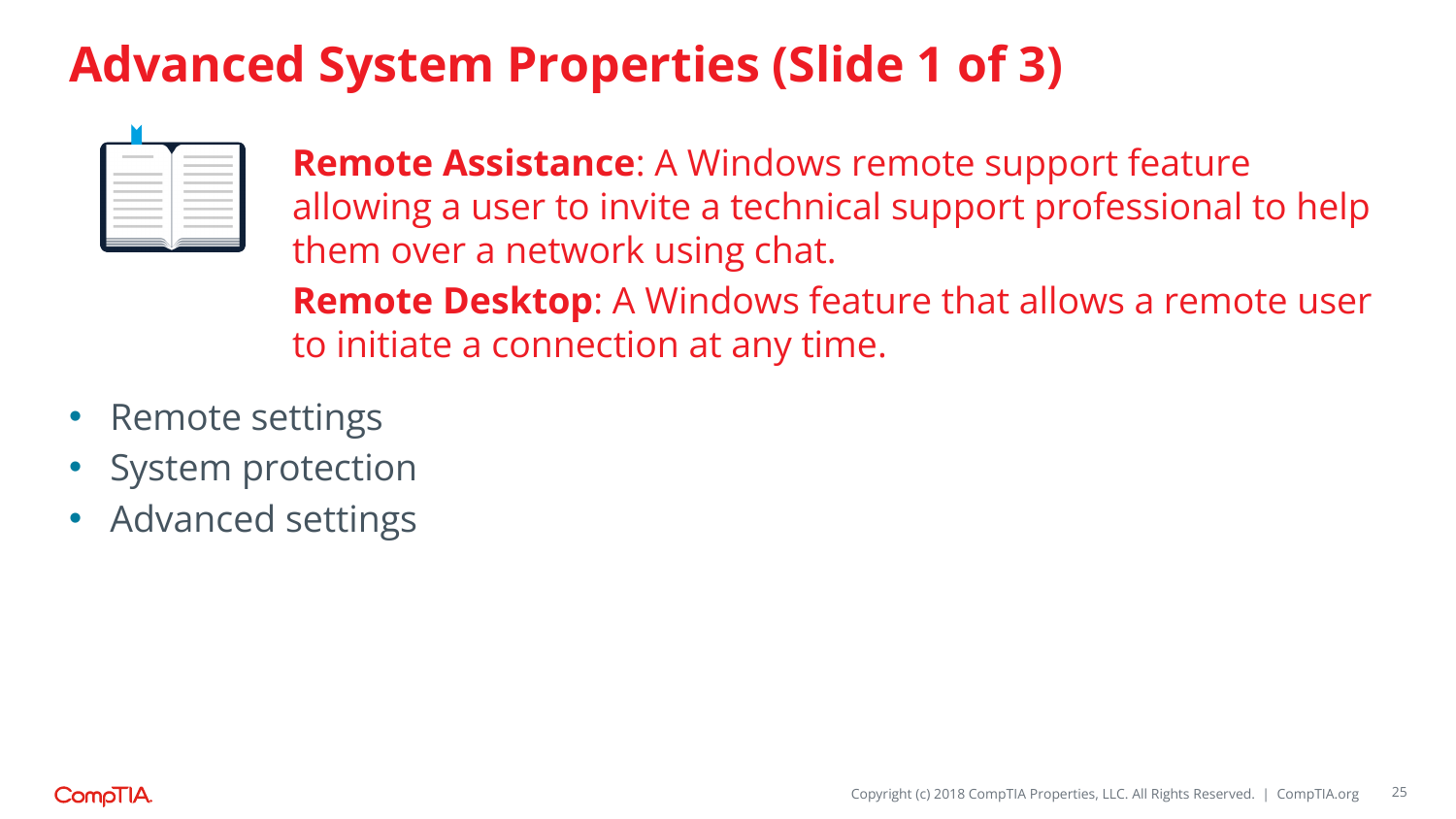

# Advanced System Properties (Slide 1 of 3)
Remote Assistance: A Windows remote support feature allowing a user to invite a technical support professional to help them over a network using chat.
Remote Desktop: A Windows feature that allows a remote user to initiate a connection at any time.
Remote settings
System protection
Advanced settings
25